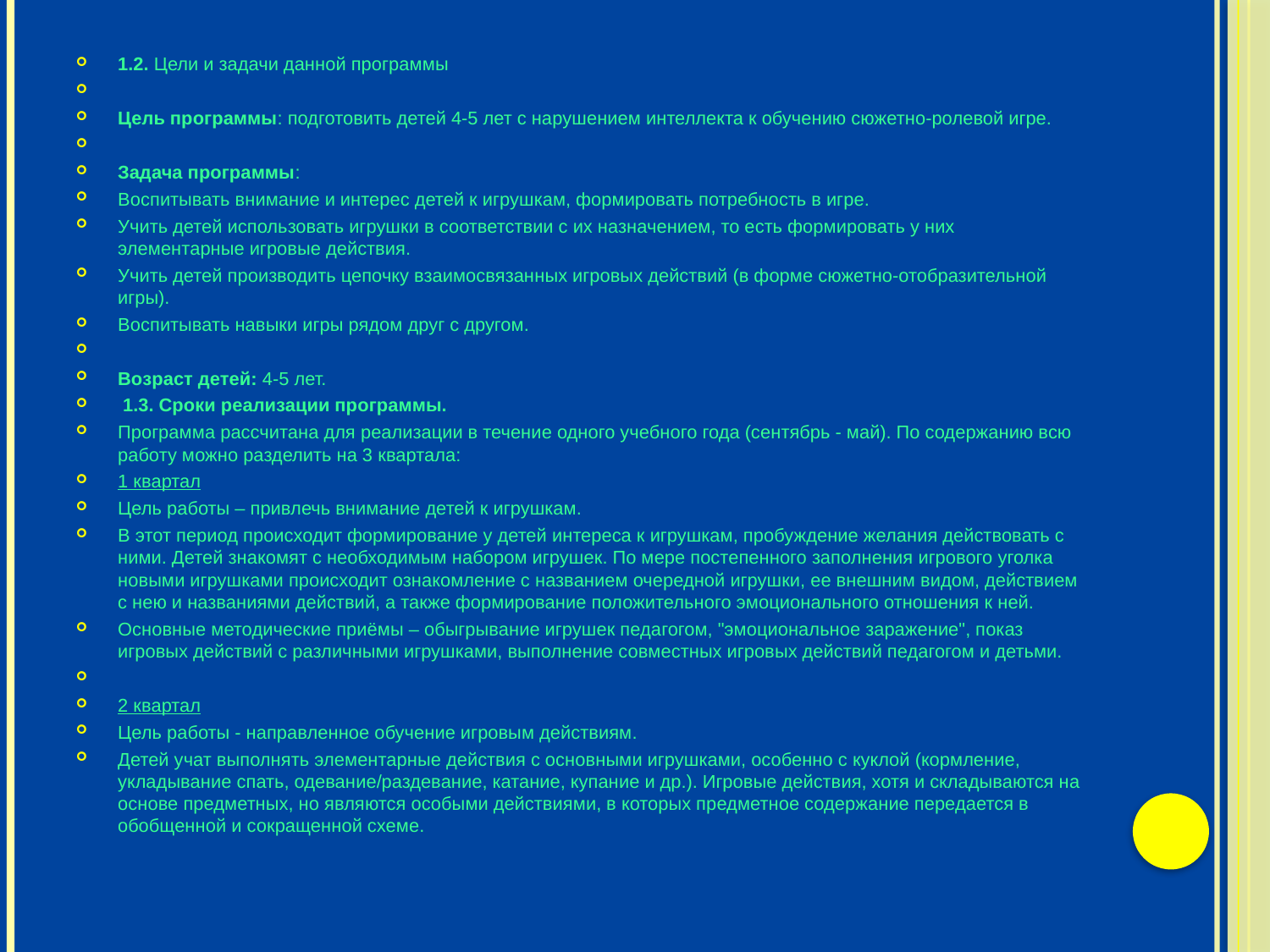

1.2. Цели и задачи данной программы

Цель программы: подготовить детей 4-5 лет с нарушением интеллекта к обучению сюжетно-ролевой игре.

Задача программы:
Воспитывать внимание и интерес детей к игрушкам, формировать потребность в игре.
Учить детей использовать игрушки в соответствии с их назначением, то есть формировать у них элементарные игровые действия.
Учить детей производить цепочку взаимосвязанных игровых действий (в форме сюжетно-отобразительной игры).
Воспитывать навыки игры рядом друг с другом.

Возраст детей: 4-5 лет.
 1.3. Сроки реализации программы.
Программа рассчитана для реализации в течение одного учебного года (сентябрь - май). По содержанию всю работу можно разделить на 3 квартала:
1 квартал
Цель работы – привлечь внимание детей к игрушкам.
В этот период происходит формирование у детей интереса к игрушкам, пробуждение желания действовать с ними. Детей знакомят с необходимым набором игрушек. По мере постепенного заполнения игрового уголка новыми игрушками происходит ознакомление с названием очередной игрушки, ее внешним видом, действием с нею и названиями действий, а также формирование положительного эмоционального отношения к ней.
Основные методические приёмы – обыгрывание игрушек педагогом, "эмоциональное заражение", показ игровых действий с различными игрушками, выполнение совместных игровых действий педагогом и детьми.

2 квартал
Цель работы - направленное обучение игровым действиям.
Детей учат выполнять элементарные действия с основными игрушками, особенно с куклой (кормление, укладывание спать, одевание/раздевание, катание, купание и др.). Игровые действия, хотя и складываются на основе предметных, но являются особыми действиями, в которых предметное содержание передается в обобщенной и сокращенной схеме.